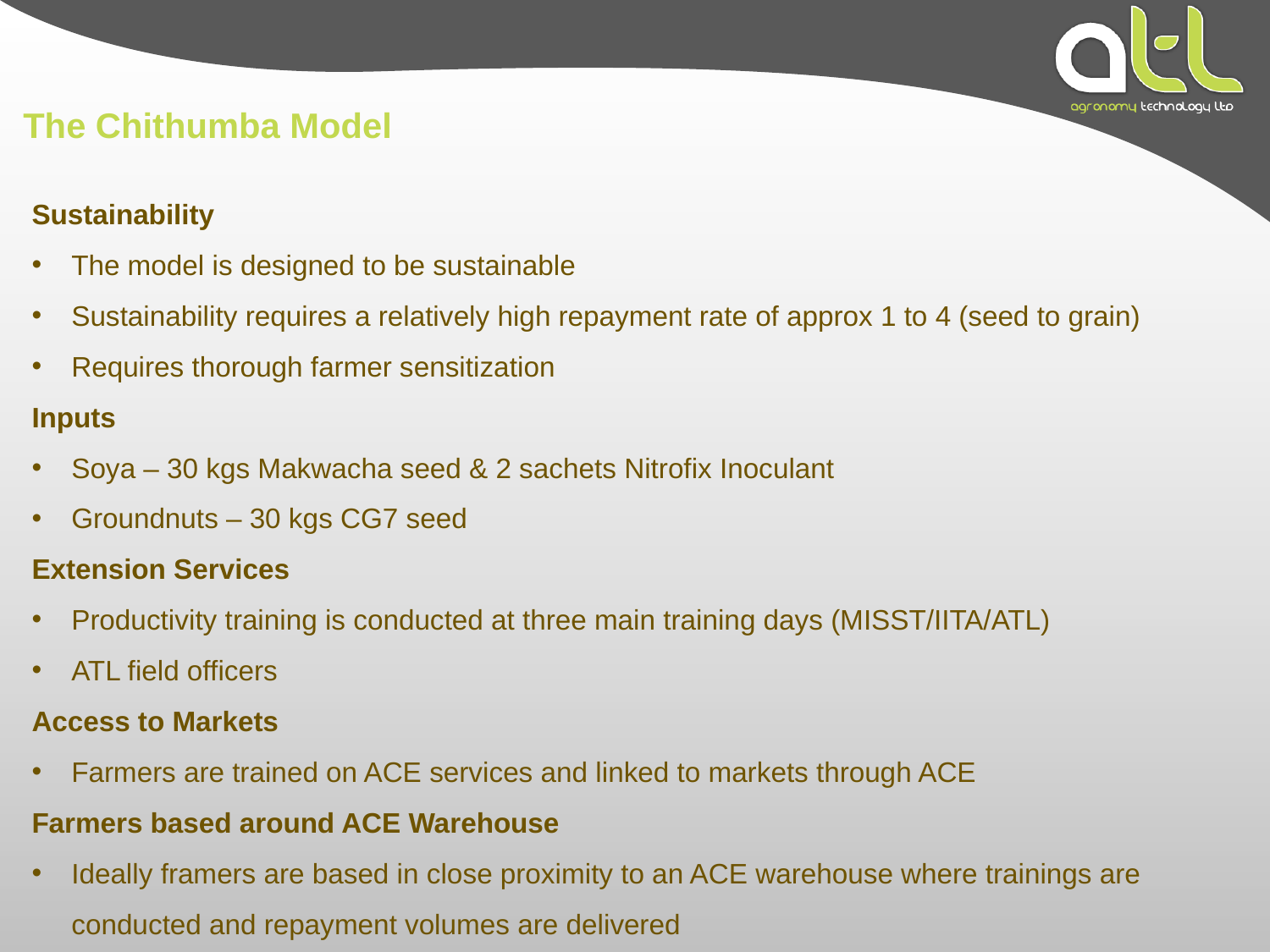

# The Chithumba Model
Sustainability
The model is designed to be sustainable
Sustainability requires a relatively high repayment rate of approx 1 to 4 (seed to grain)
Requires thorough farmer sensitization
Inputs
Soya – 30 kgs Makwacha seed & 2 sachets Nitrofix Inoculant
Groundnuts – 30 kgs CG7 seed
Extension Services
Productivity training is conducted at three main training days (MISST/IITA/ATL)
ATL field officers
Access to Markets
Farmers are trained on ACE services and linked to markets through ACE
Farmers based around ACE Warehouse
Ideally framers are based in close proximity to an ACE warehouse where trainings are conducted and repayment volumes are delivered

.